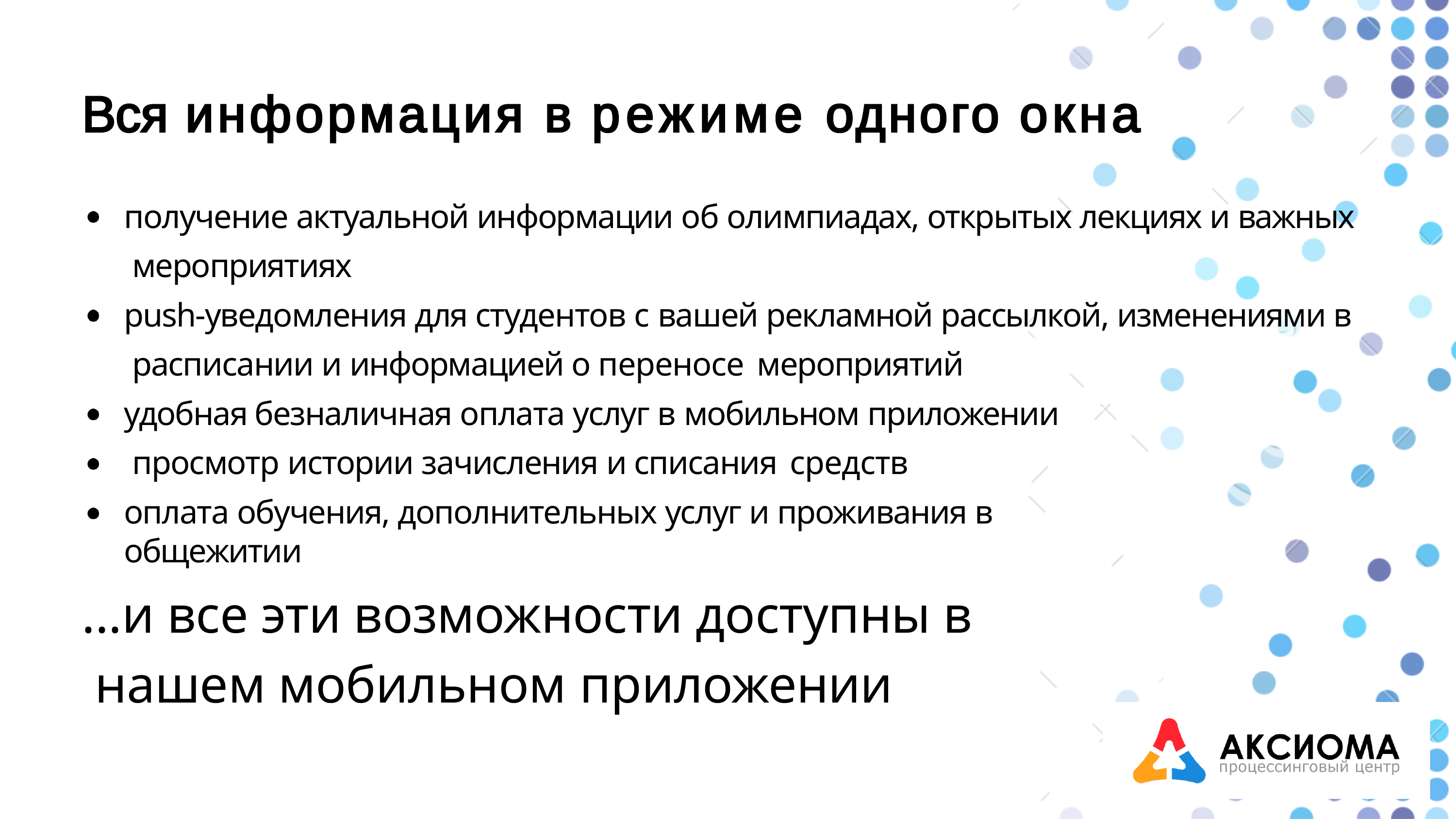

# Вся информация в режиме одного окна
получение актуальной информации об олимпиадах, открытых лекциях и важных  мероприятиях
push-уведомления для студентов с вашей рекламной рассылкой, изменениями в  расписании и информацией о переносе мероприятий
удобная безналичная оплата услуг в мобильном приложении  просмотр истории зачисления и списания средств
оплата обучения, дополнительных услуг и проживания в общежитии

...и все эти возможности доступны в  нашем мобильном приложении